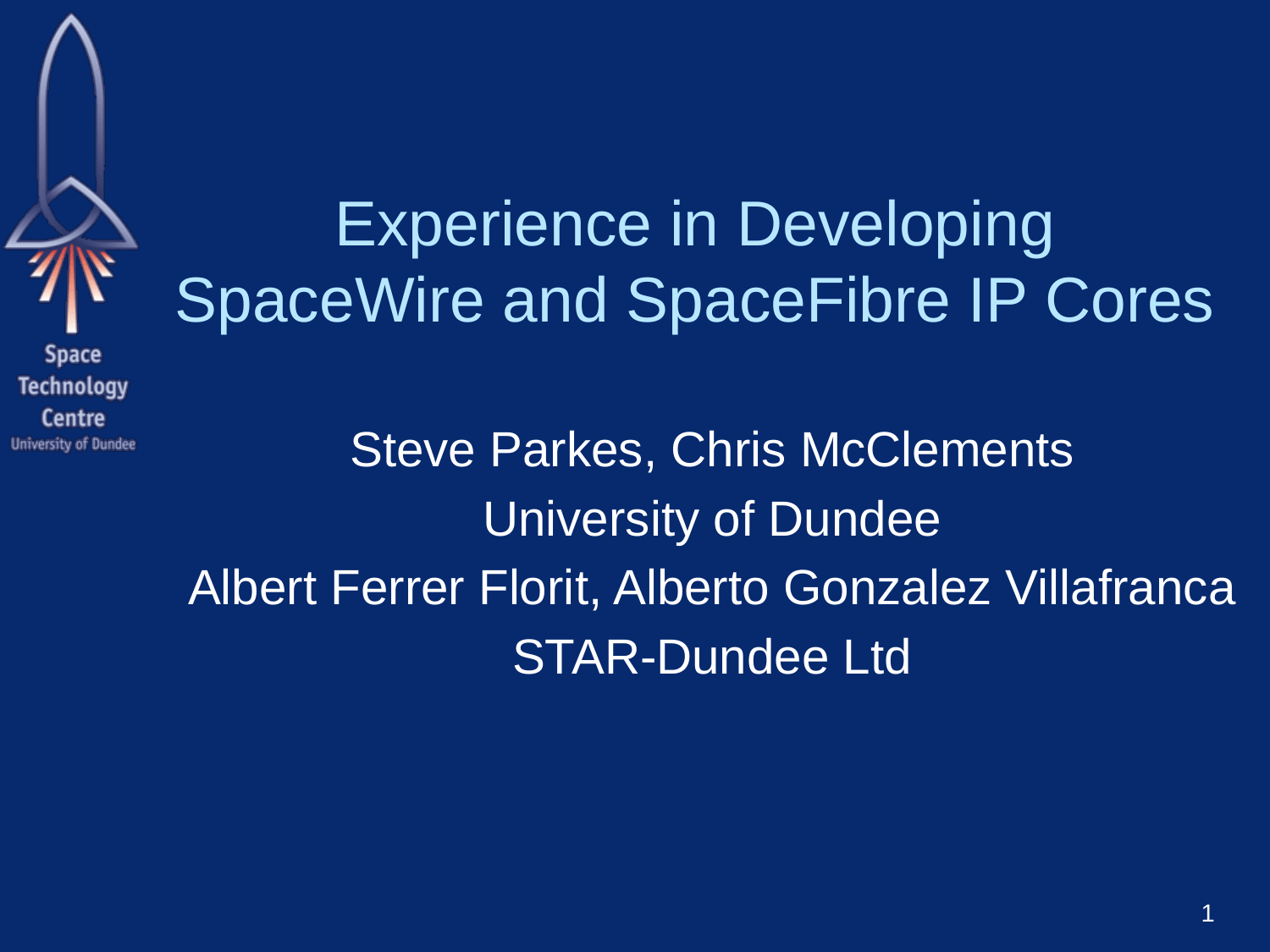

# Experience in Developing SpaceWire and SpaceFibre IP Cores
Steve Parkes, Chris McClements
University of Dundee
Albert Ferrer Florit, Alberto Gonzalez Villafranca
STAR-Dundee Ltd
1